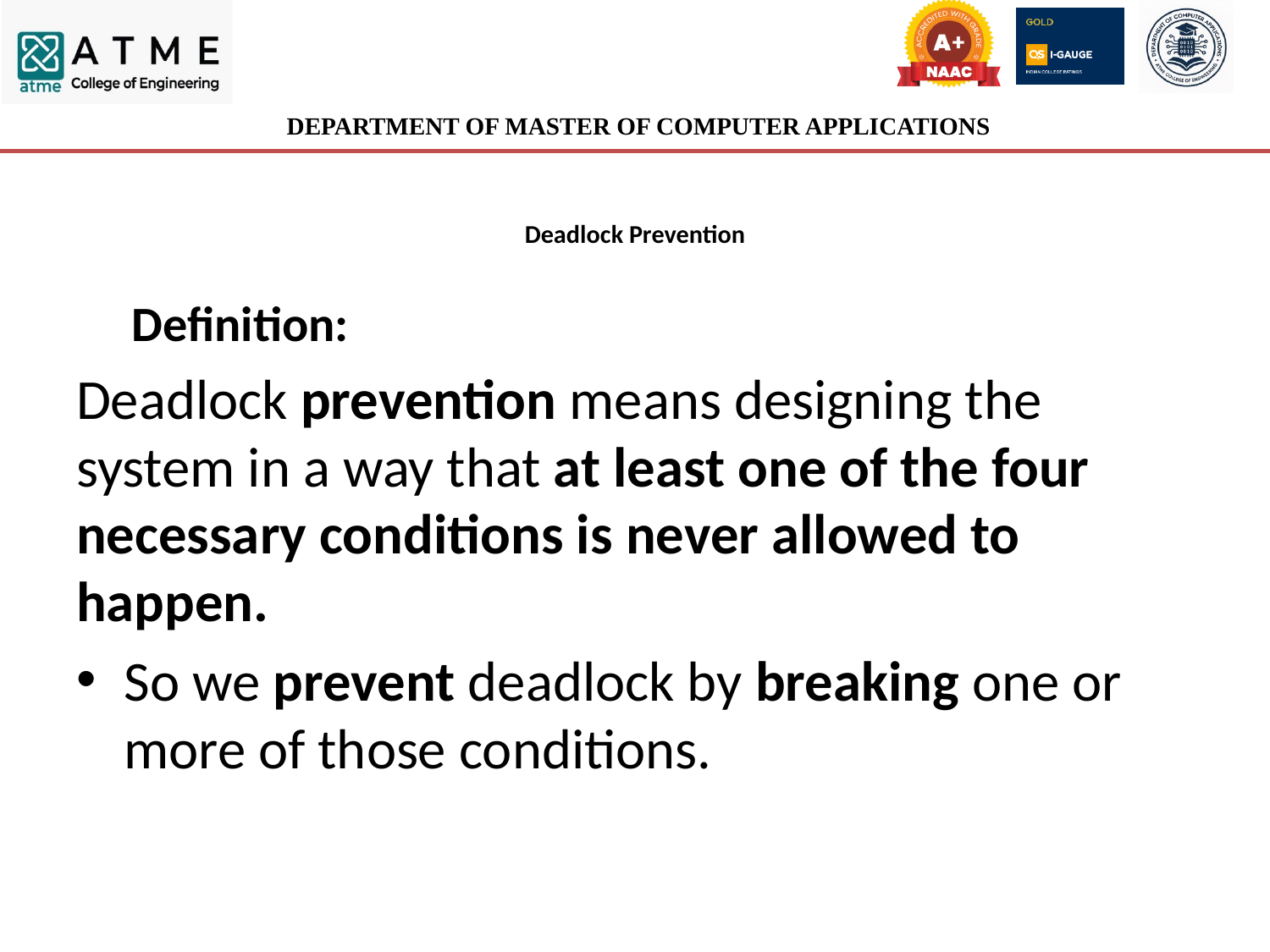

# Deadlock Prevention
Definition:
Deadlock prevention means designing the system in a way that at least one of the four necessary conditions is never allowed to happen.
So we prevent deadlock by breaking one or more of those conditions.